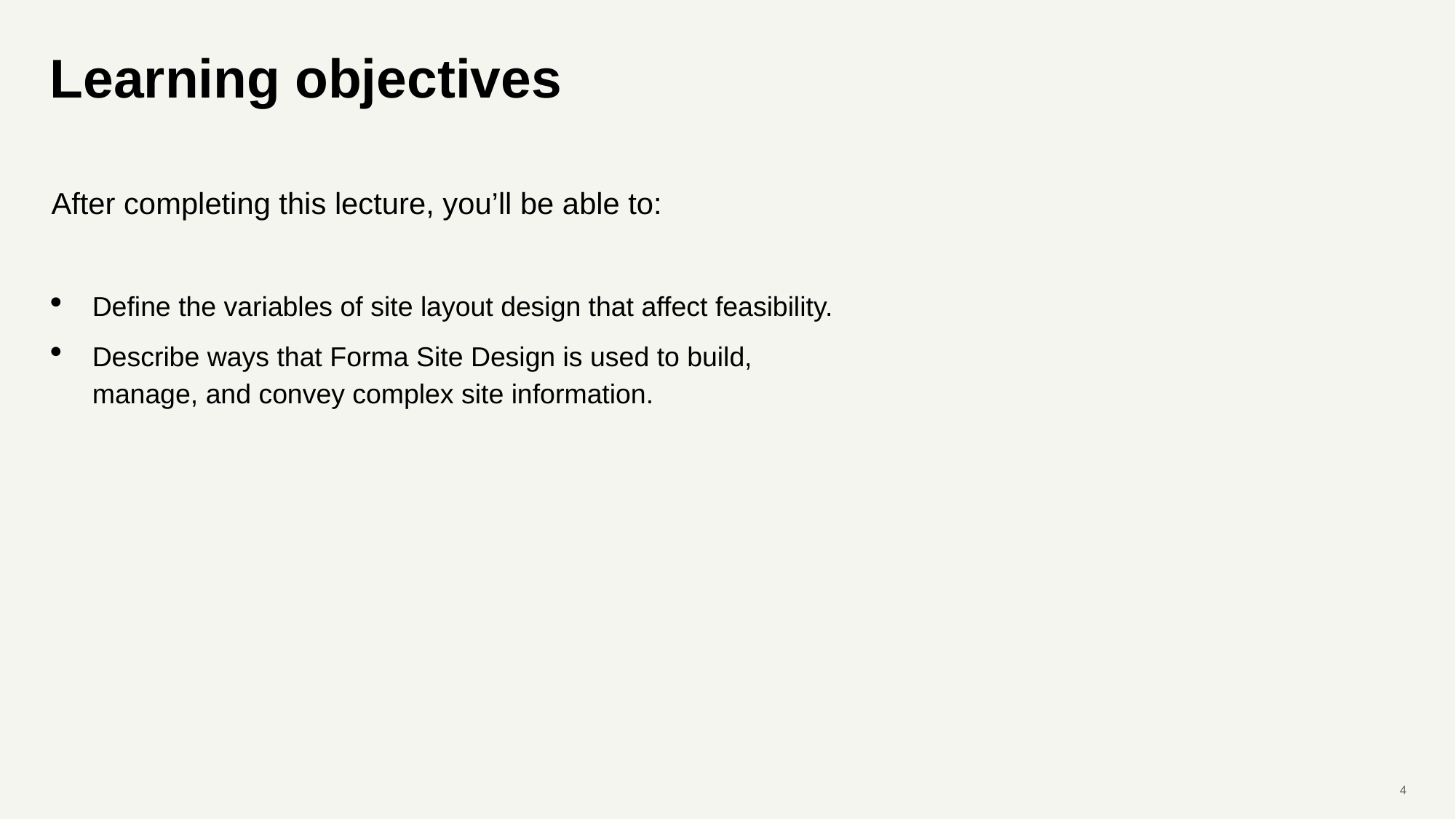

# Learning objectives
After completing this lecture, you’ll be able to:

Define the variables of site layout design that affect feasibility.
Describe ways that Forma Site Design is used to build, manage, and convey complex site information.
4